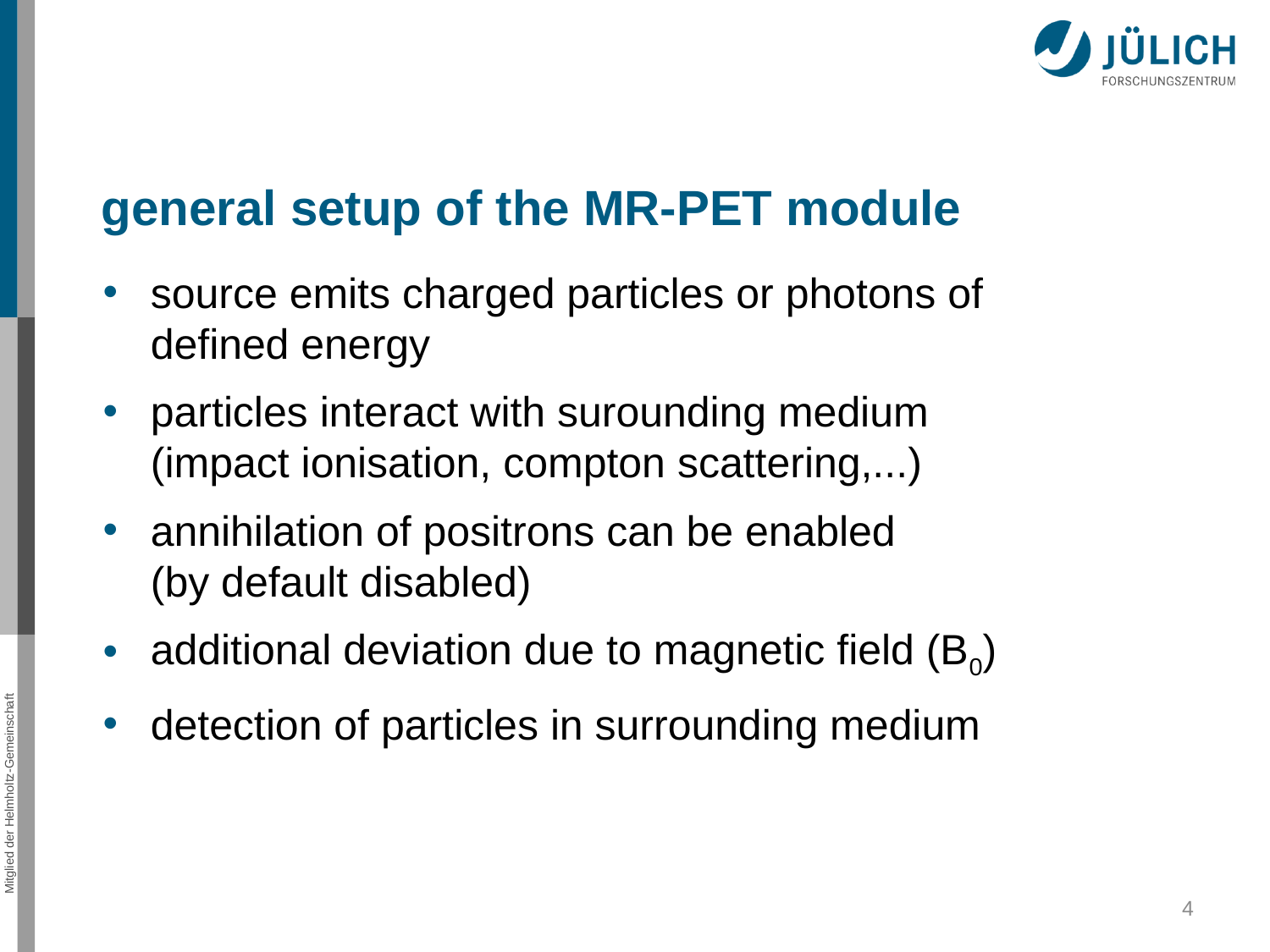

# general setup of the MR-PET module
source emits charged particles or photons of defined energy
particles interact with surounding medium
(impact ionisation, compton scattering,...)
annihilation of positrons can be enabled
(by default disabled)
additional deviation due to magnetic field (B0)
detection of particles in surrounding medium

4